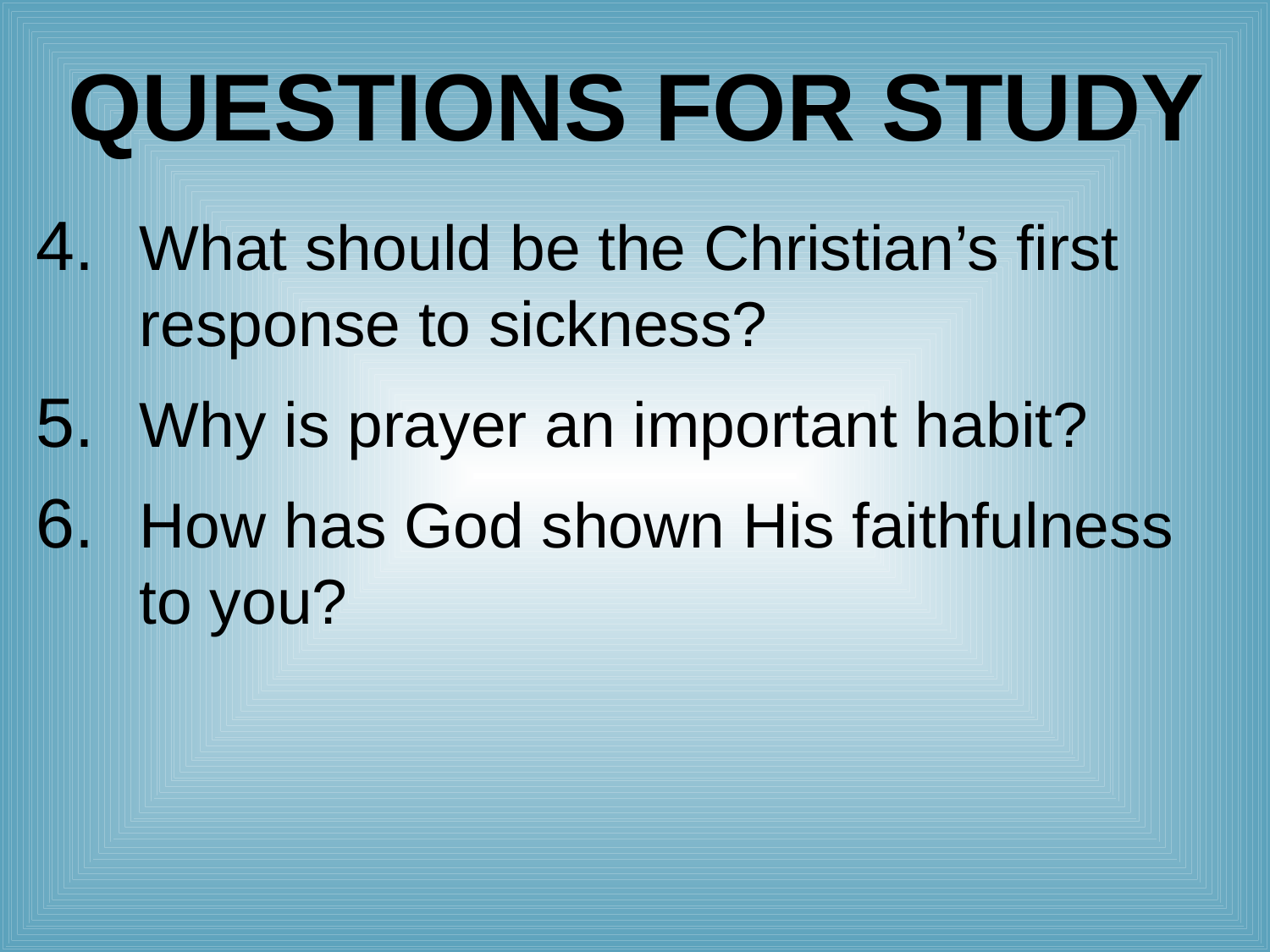

# Questions for Study
What should be the Christian’s first response to sickness?
Why is prayer an important habit?
How has God shown His faithfulness to you?